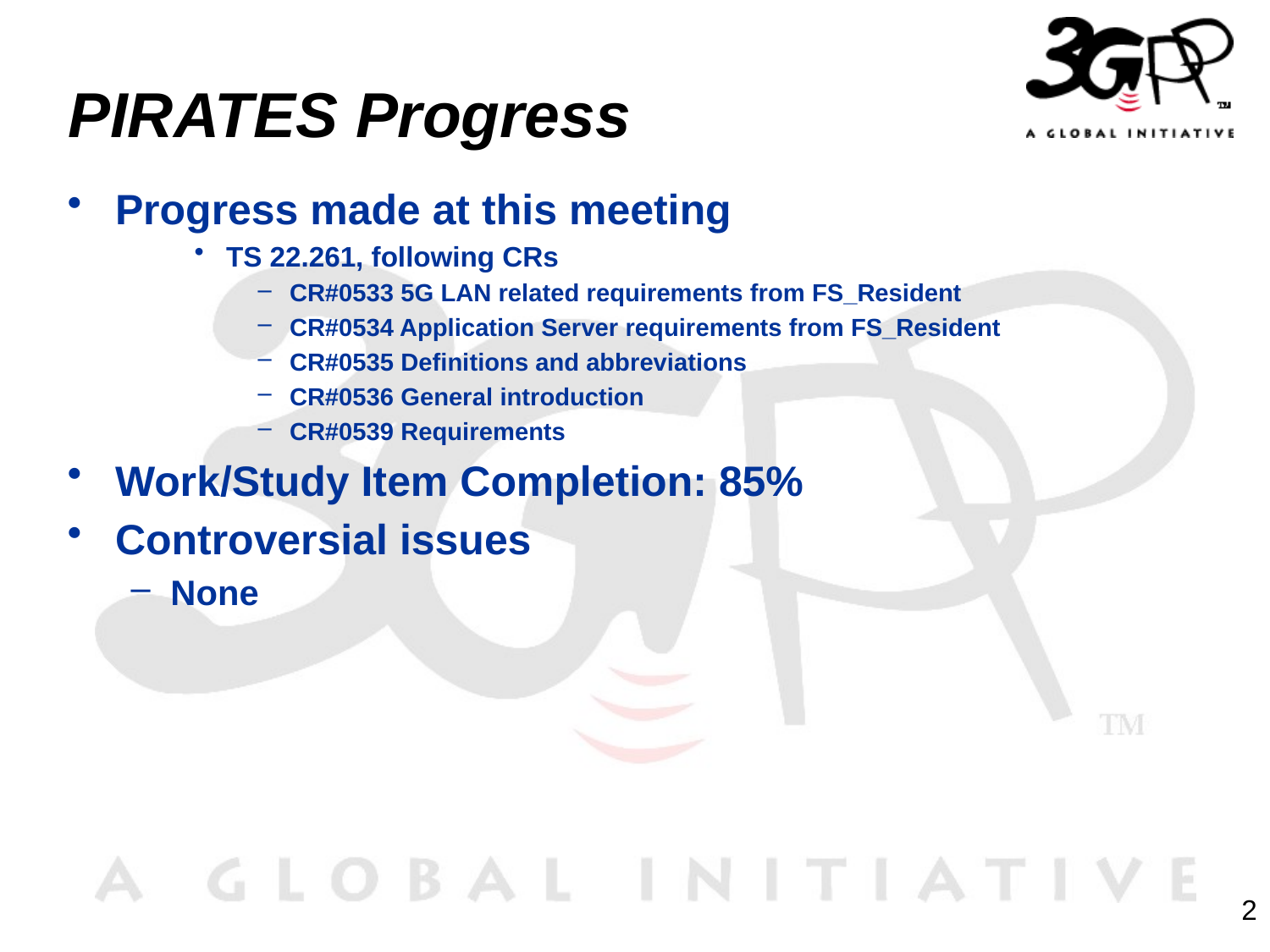

# PIRATES Progress
Progress made at this meeting
TS 22.261, following CRs
CR#0533 5G LAN related requirements from FS_Resident
CR#0534 Application Server requirements from FS_Resident
CR#0535 Definitions and abbreviations
CR#0536 General introduction
CR#0539 Requirements
Work/Study Item Completion: 85%
Controversial issues
None
2